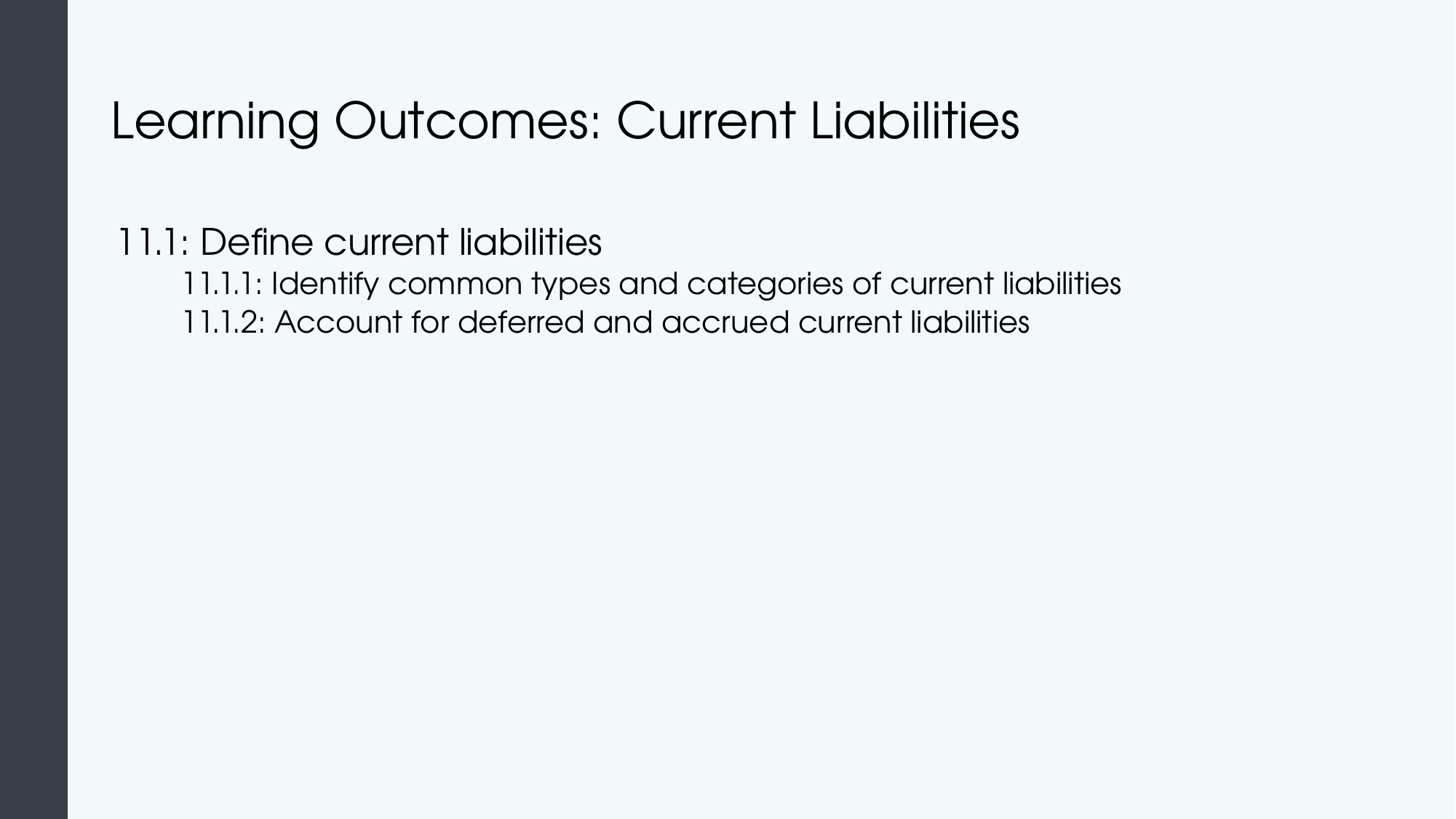

# Learning Outcomes: Current Liabilities
11.1: Define current liabilities
11.1.1: Identify common types and categories of current liabilities
11.1.2: Account for deferred and accrued current liabilities